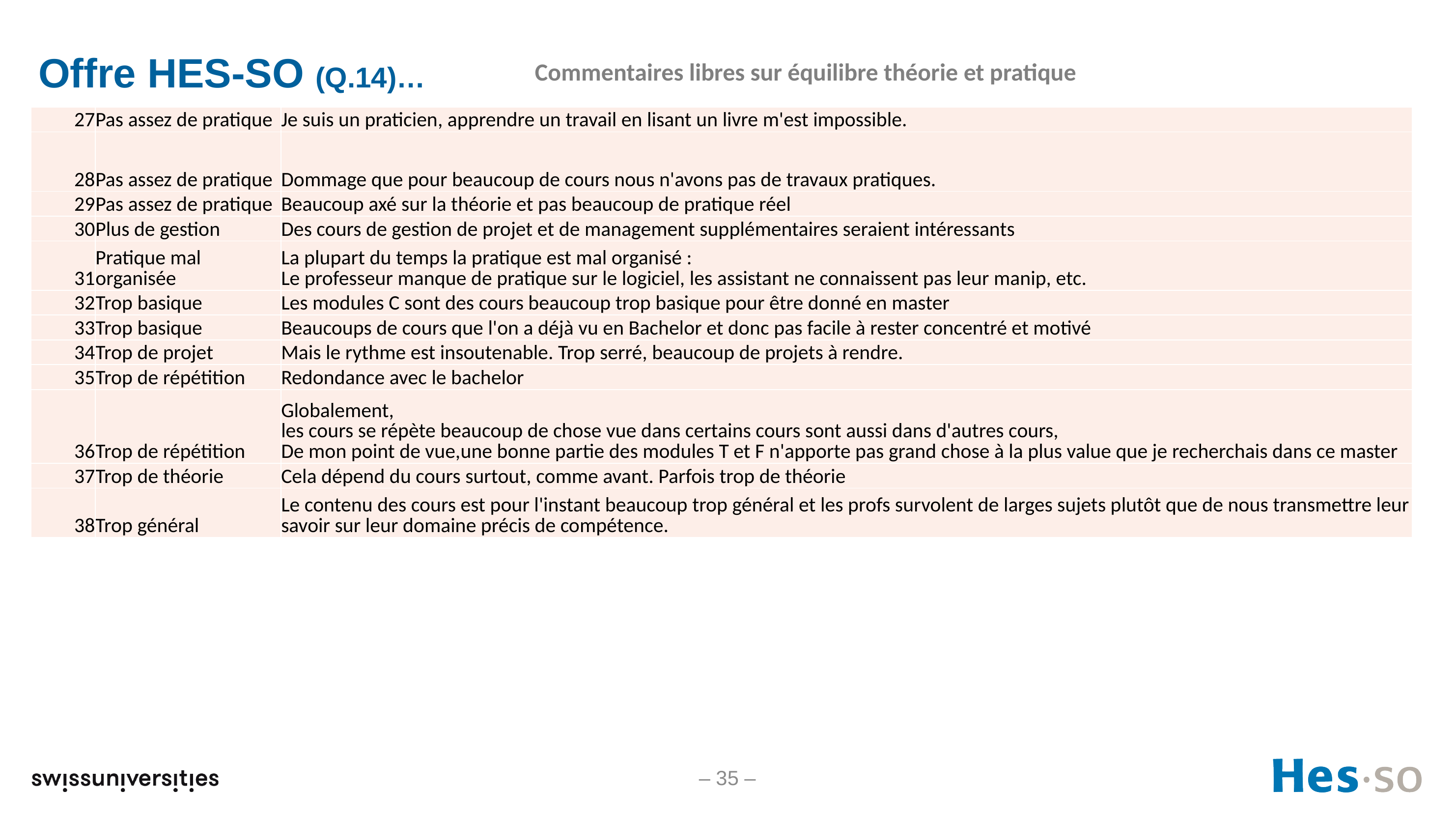

# Offre HES-SO (Q.14)…
Commentaires libres sur équilibre théorie et pratique
| 27 | Pas assez de pratique | Je suis un praticien, apprendre un travail en lisant un livre m'est impossible. |
| --- | --- | --- |
| 28 | Pas assez de pratique | Dommage que pour beaucoup de cours nous n'avons pas de travaux pratiques. |
| 29 | Pas assez de pratique | Beaucoup axé sur la théorie et pas beaucoup de pratique réel |
| 30 | Plus de gestion | Des cours de gestion de projet et de management supplémentaires seraient intéressants |
| 31 | Pratique mal organisée | La plupart du temps la pratique est mal organisé : Le professeur manque de pratique sur le logiciel, les assistant ne connaissent pas leur manip, etc. |
| 32 | Trop basique | Les modules C sont des cours beaucoup trop basique pour être donné en master |
| 33 | Trop basique | Beaucoups de cours que l'on a déjà vu en Bachelor et donc pas facile à rester concentré et motivé |
| 34 | Trop de projet | Mais le rythme est insoutenable. Trop serré, beaucoup de projets à rendre. |
| 35 | Trop de répétition | Redondance avec le bachelor |
| 36 | Trop de répétition | Globalement, les cours se répète beaucoup de chose vue dans certains cours sont aussi dans d'autres cours, De mon point de vue,une bonne partie des modules T et F n'apporte pas grand chose à la plus value que je recherchais dans ce master |
| 37 | Trop de théorie | Cela dépend du cours surtout, comme avant. Parfois trop de théorie |
| 38 | Trop général | Le contenu des cours est pour l'instant beaucoup trop général et les profs survolent de larges sujets plutôt que de nous transmettre leur savoir sur leur domaine précis de compétence. |